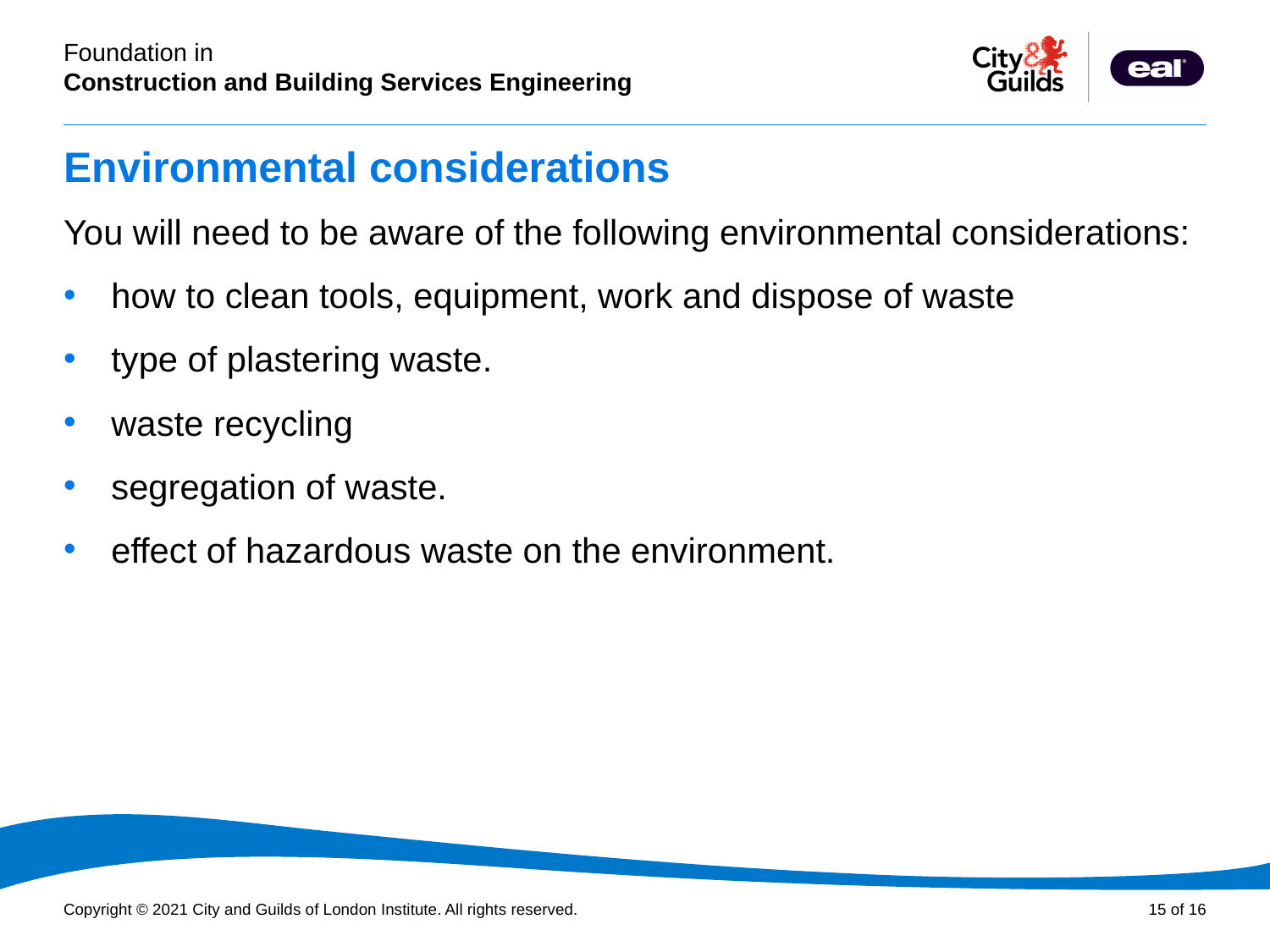

# Environmental considerations
You will need to be aware of the following environmental considerations:
how to clean tools, equipment, work and dispose of waste
type of plastering waste.
waste recycling
segregation of waste.
effect of hazardous waste on the environment.